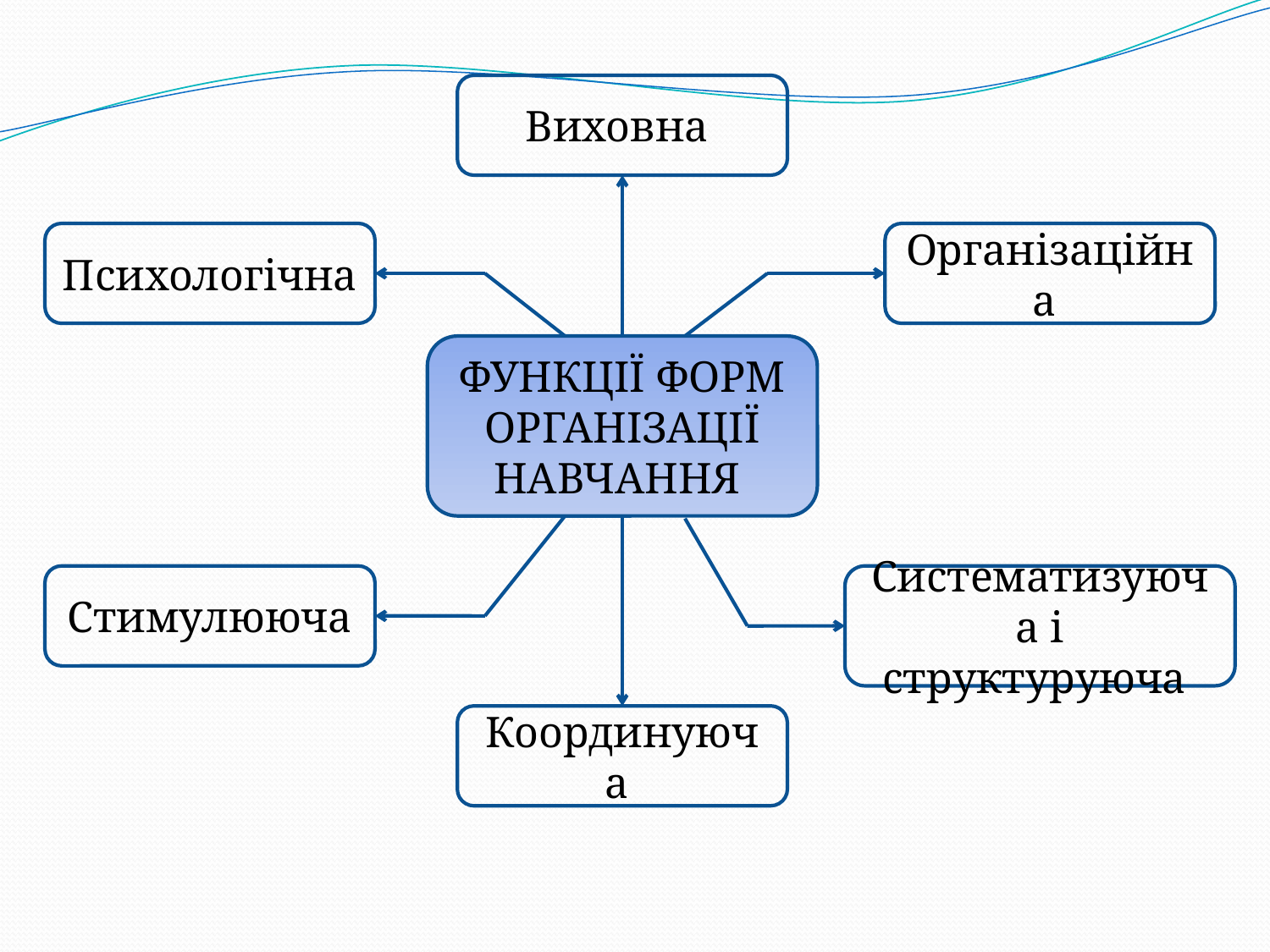

Виховна
Психологічна
Організаційна
ФУНКЦІЇ ФОРМ ОРГАНІЗАЦІЇ НАВЧАННЯ
Стимулююча
Систематизуюча і структуруюча
Координуюча
24